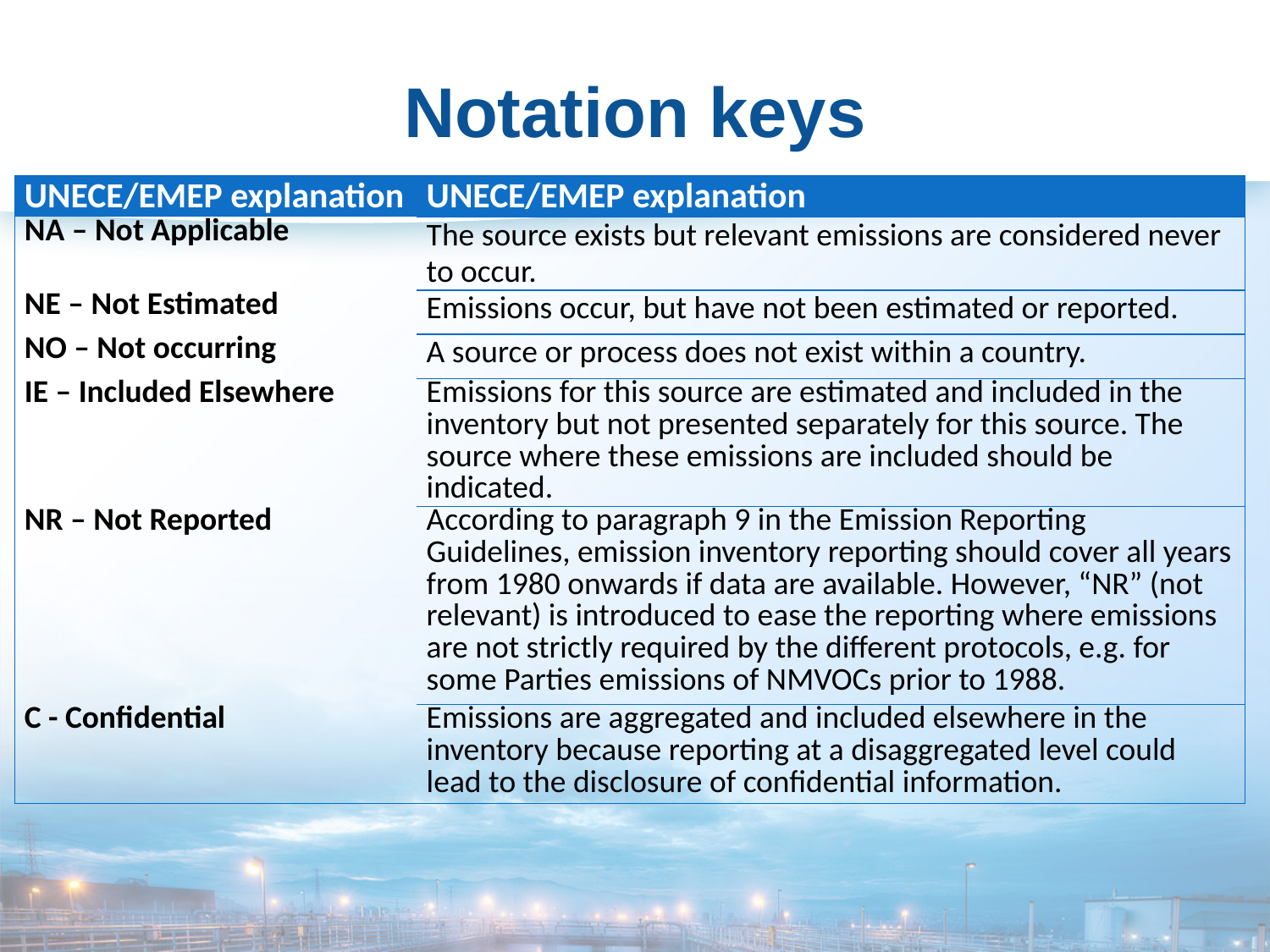

# Notation keys
| UNECE/EMEP explanation | UNECE/EMEP explanation |
| --- | --- |
| NA – Not Applicable | The source exists but relevant emissions are considered never to occur. |
| NE – Not Estimated | Emissions occur, but have not been estimated or reported. |
| NO – Not occurring | A source or process does not exist within a country. |
| IE – Included Elsewhere | Emissions for this source are estimated and included in the inventory but not presented separately for this source. The source where these emissions are included should be indicated. |
| NR – Not Reported | According to paragraph 9 in the Emission Reporting Guidelines, emission inventory reporting should cover all years from 1980 onwards if data are available. However, “NR” (not relevant) is introduced to ease the reporting where emissions are not strictly required by the different protocols, e.g. for some Parties emissions of NMVOCs prior to 1988. |
| C - Confidential | Emissions are aggregated and included elsewhere in the inventory because reporting at a disaggregated level could lead to the disclosure of confidential information. |